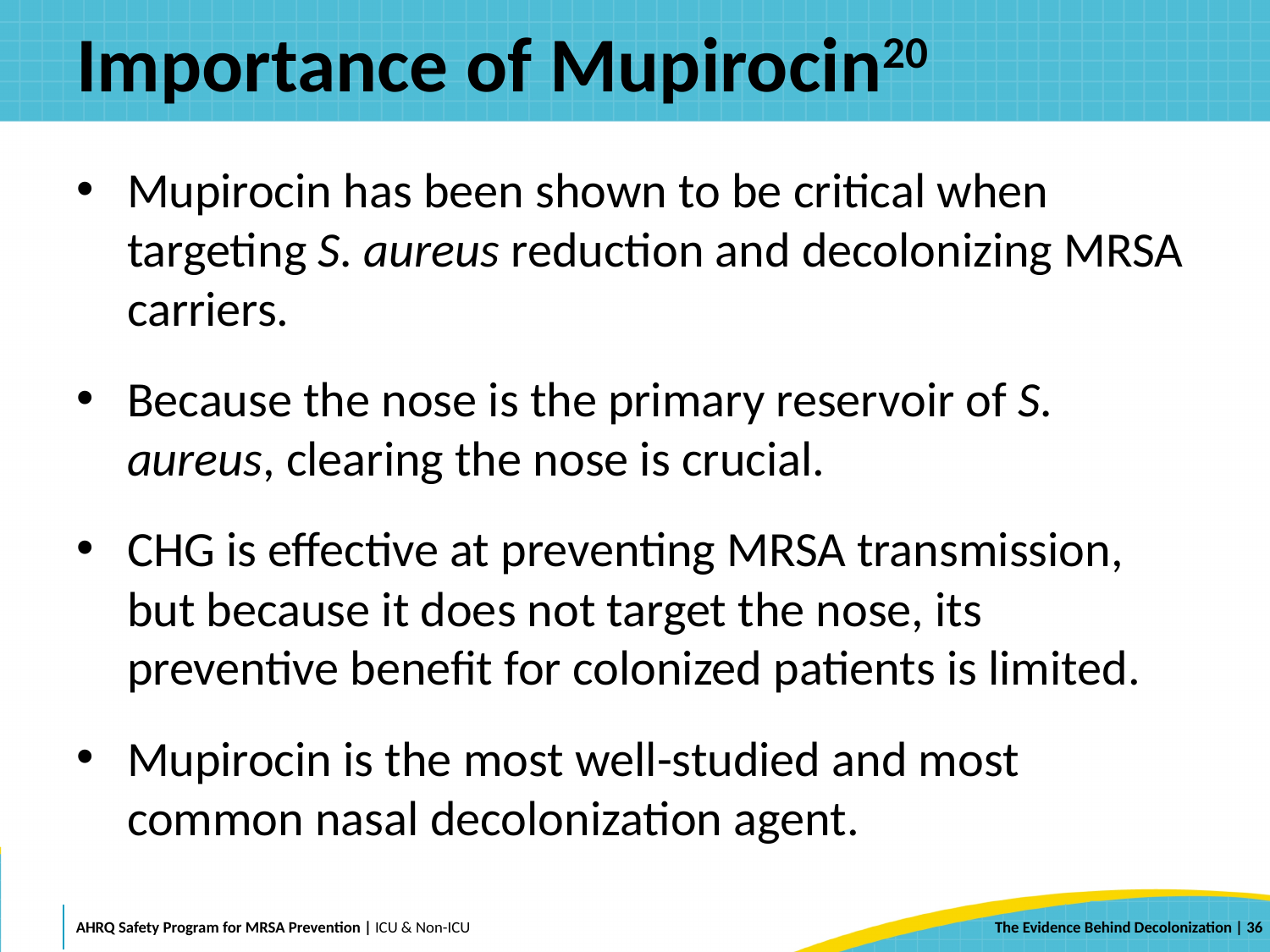

# Importance of Mupirocin20
Mupirocin has been shown to be critical when targeting S. aureus reduction and decolonizing MRSA carriers.
Because the nose is the primary reservoir of S. aureus, clearing the nose is crucial.
CHG is effective at preventing MRSA transmission, but because it does not target the nose, its preventive benefit for colonized patients is limited.
Mupirocin is the most well-studied and most common nasal decolonization agent.
 | 36